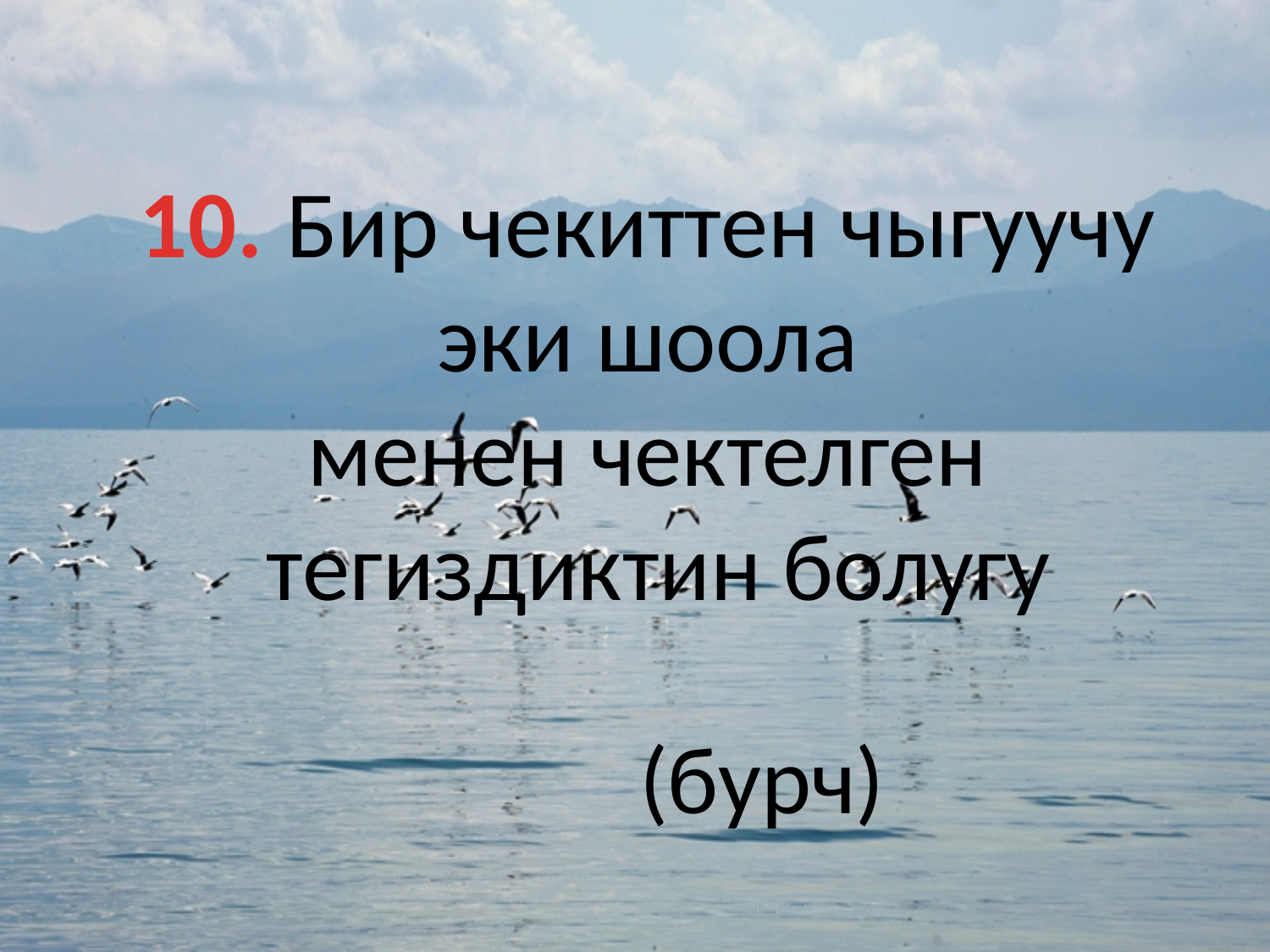

10. Бир чекиттен чыгуучу
эки шоола
менен чектелген
тегиздиктин болугу
(бурч)